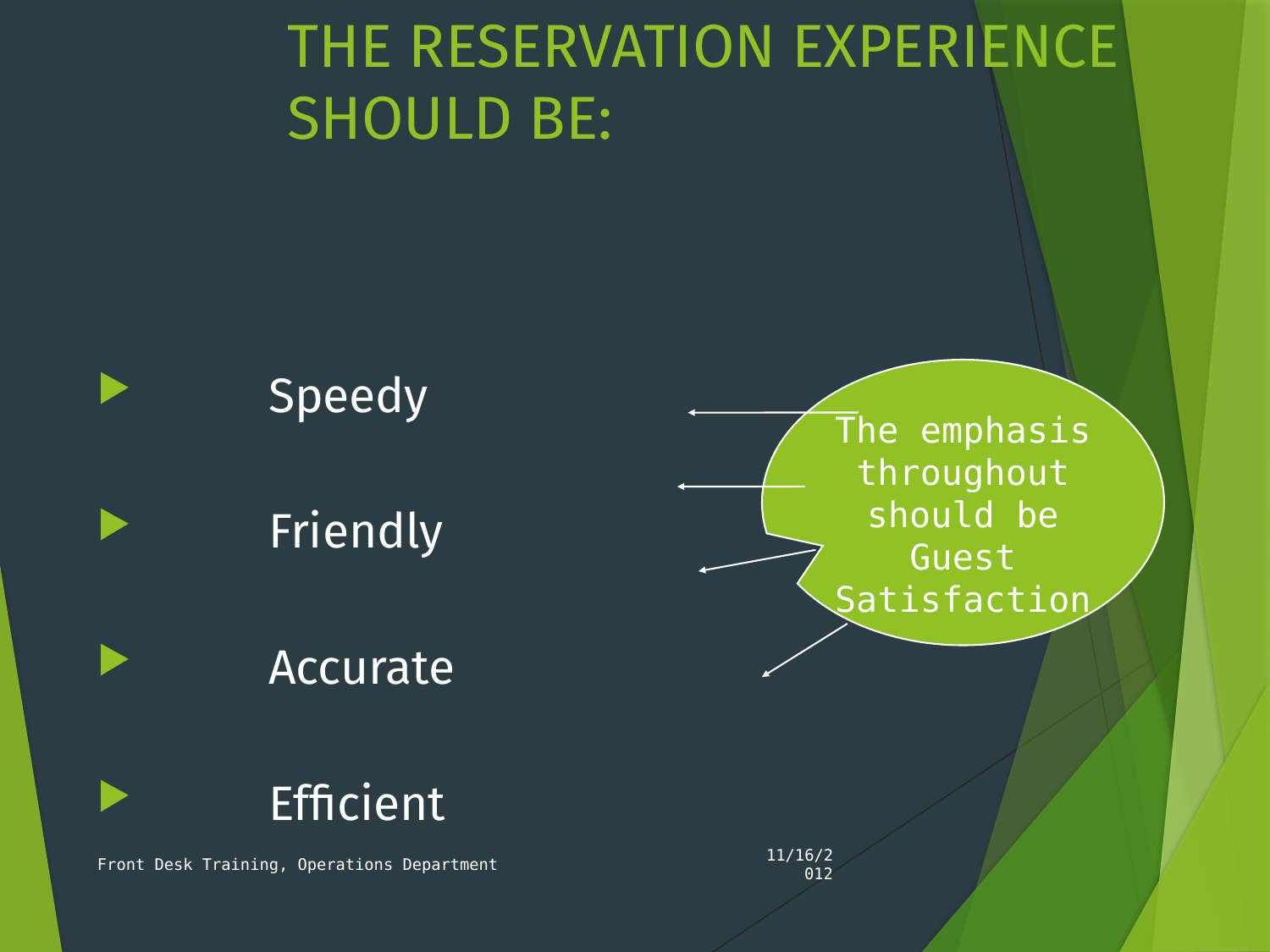

# THE RESERVATION EXPERIENCE SHOULD BE:
	Speedy
	Friendly
	Accurate
	Efficient
The emphasis throughout should be Guest Satisfaction

Front Desk Training, Operations Department
11/16/2012